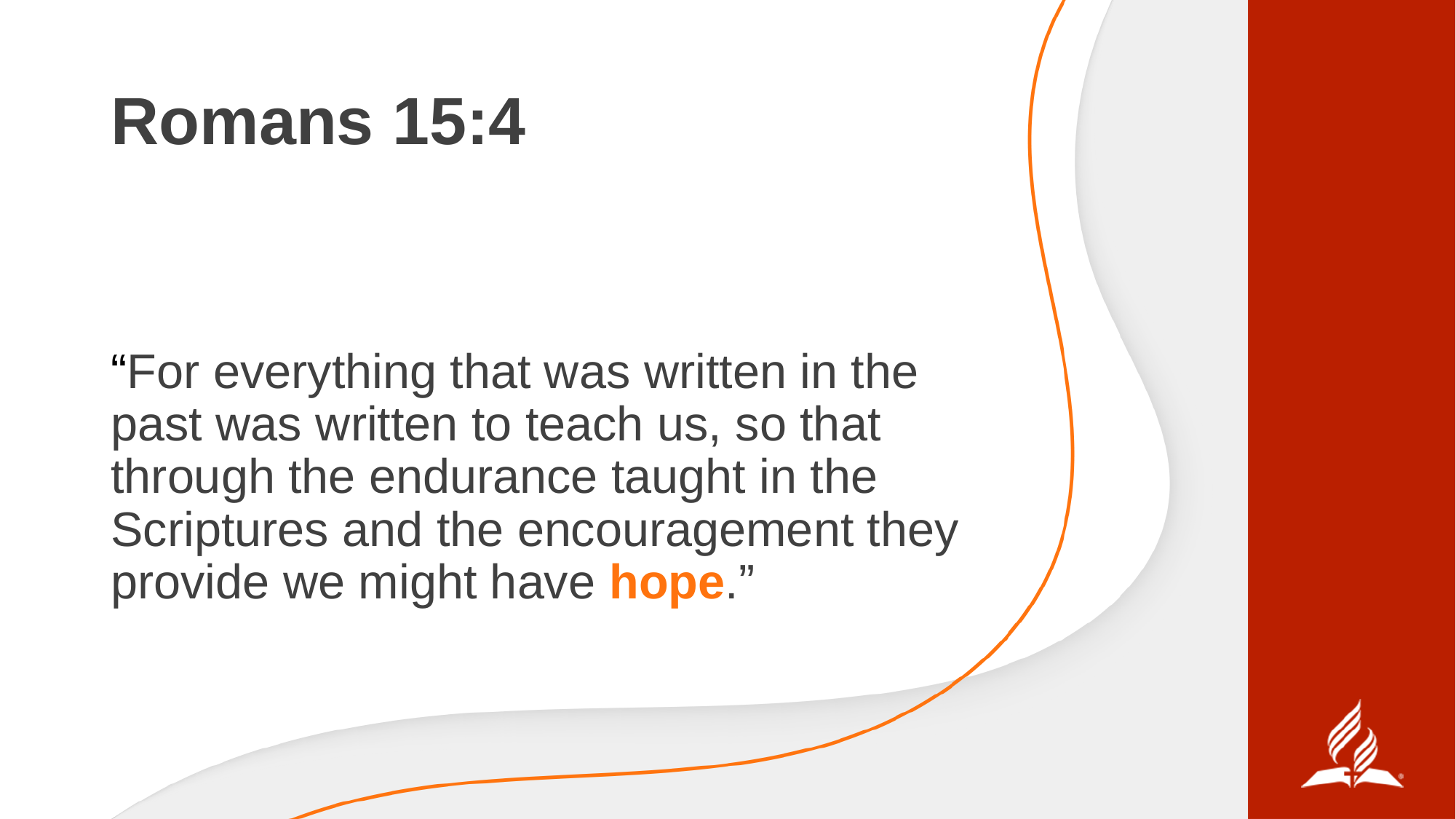

# Romans 15:4
“For everything that was written in the past was written to teach us, so that through the endurance taught in the Scriptures and the encouragement they provide we might have hope.”